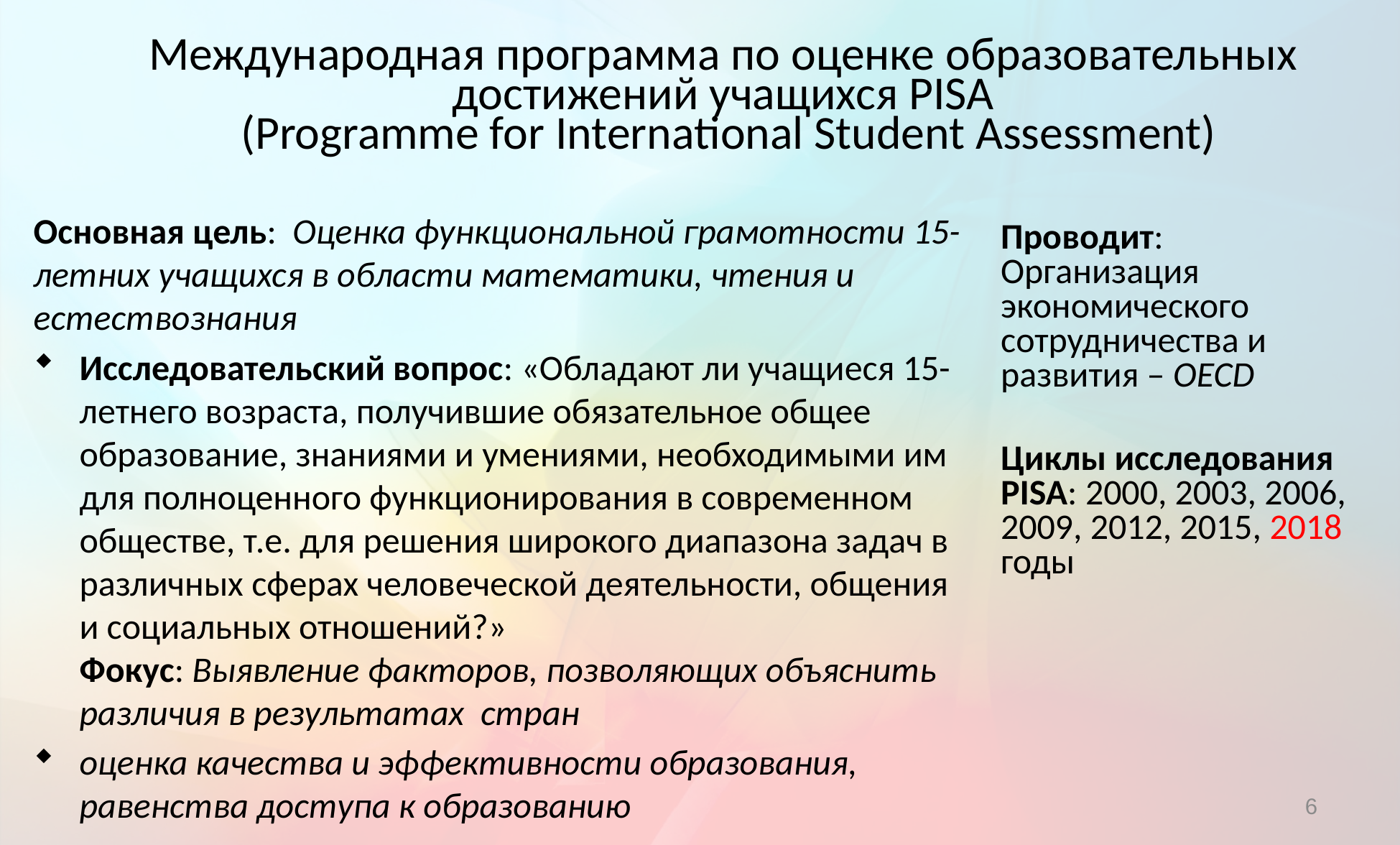

# Международная программа по оценке образовательных достижений учащихся PISA (Programme for International Student Assessment)

Проводит: Организация экономического сотрудничества и развития – OECD

Циклы исследования PISA: 2000, 2003, 2006, 2009, 2012, 2015, 2018  годы

Основная цель:  Оценка функциональной грамотности 15-летних учащихся в области математики, чтения и естествознания
Исследовательский вопрос: «Обладают ли учащиеся 15-летнего возраста, получившие обязательное общее образование, знаниями и умениями, необходимыми им для полноценного функционирования в современном обществе, т.е. для решения широкого диапазона задач в различных сферах человеческой деятельности, общения и социальных отношений?»
Фокус: Выявление факторов, позволяющих объяснить различия в результатах  стран
оценка качества и эффективности образования, равенства доступа к образованию
6